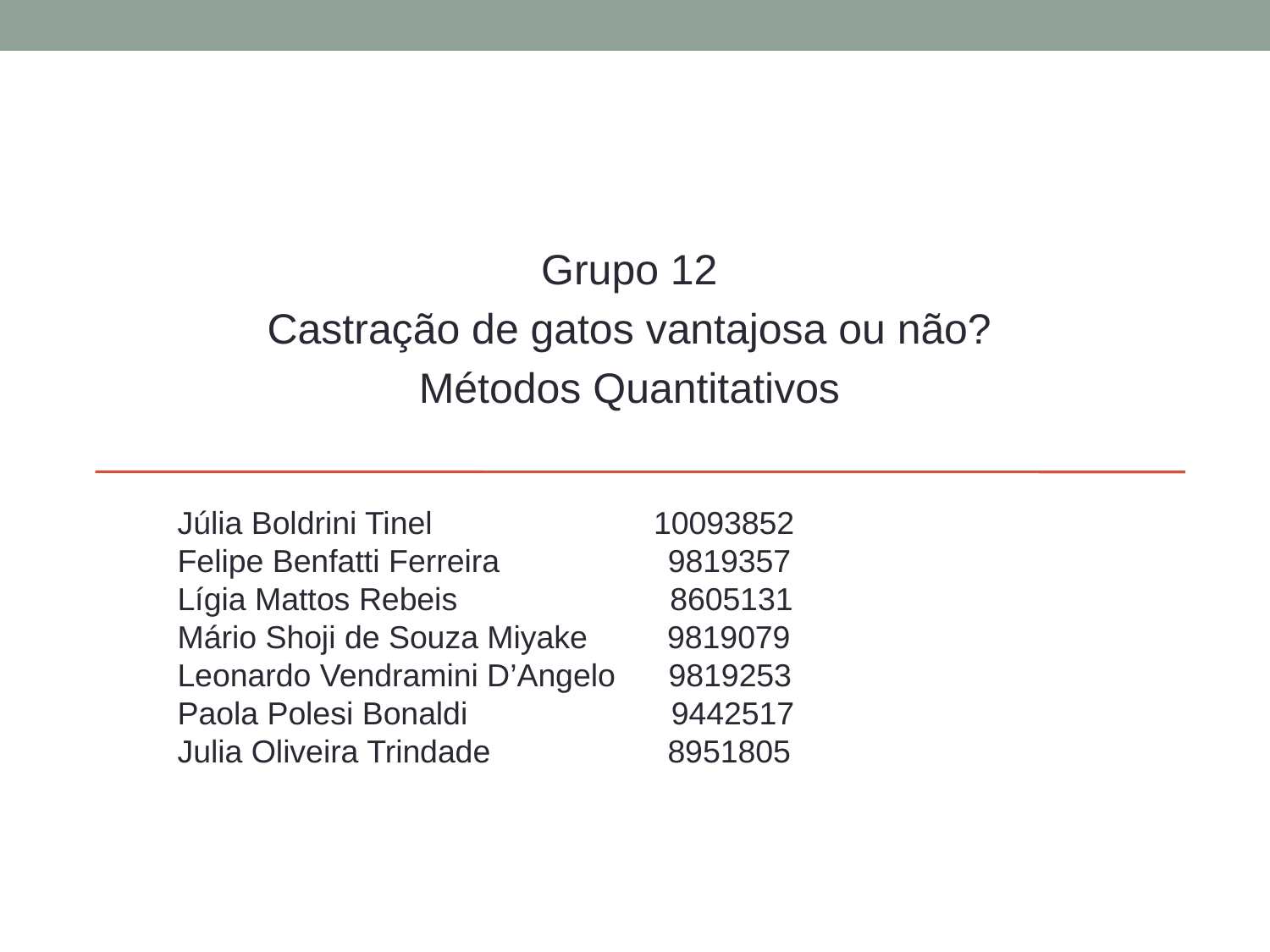

Grupo 12
Castração de gatos vantajosa ou não?
Métodos Quantitativos
Júlia Boldrini Tinel                         10093852
Felipe Benfatti Ferreira                   9819357
Lígia Mattos Rebeis                        8605131
Mário Shoji de Souza Miyake         9819079
Leonardo Vendramini D’Angelo      9819253
Paola Polesi Bonaldi                       9442517
Julia Oliveira Trindade                    8951805